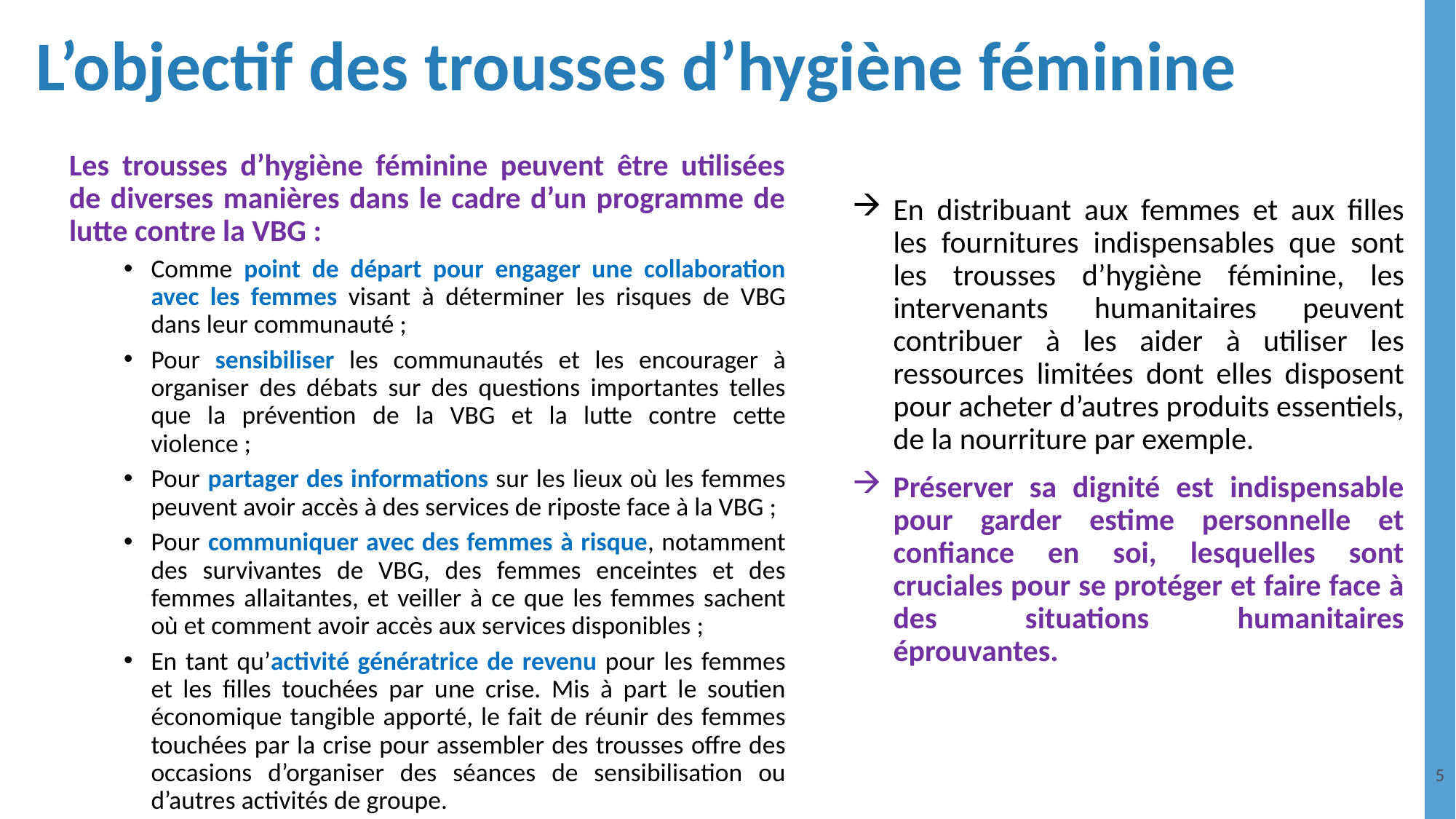

# L’objectif des trousses d’hygiène féminine
Les trousses d’hygiène féminine peuvent être utilisées de diverses manières dans le cadre d’un programme de lutte contre la VBG :
Comme point de départ pour engager une collaboration avec les femmes visant à déterminer les risques de VBG dans leur communauté ;
Pour sensibiliser les communautés et les encourager à organiser des débats sur des questions importantes telles que la prévention de la VBG et la lutte contre cette violence ;
Pour partager des informations sur les lieux où les femmes peuvent avoir accès à des services de riposte face à la VBG ;
Pour communiquer avec des femmes à risque, notamment des survivantes de VBG, des femmes enceintes et des femmes allaitantes, et veiller à ce que les femmes sachent où et comment avoir accès aux services disponibles ;
En tant qu’activité génératrice de revenu pour les femmes et les filles touchées par une crise. Mis à part le soutien économique tangible apporté, le fait de réunir des femmes touchées par la crise pour assembler des trousses offre des occasions d’organiser des séances de sensibilisation ou d’autres activités de groupe.
En distribuant aux femmes et aux filles les fournitures indispensables que sont les trousses d’hygiène féminine, les intervenants humanitaires peuvent contribuer à les aider à utiliser les ressources limitées dont elles disposent pour acheter d’autres produits essentiels, de la nourriture par exemple.
Préserver sa dignité est indispensable pour garder estime personnelle et confiance en soi, lesquelles sont cruciales pour se protéger et faire face à des situations humanitaires éprouvantes.
5